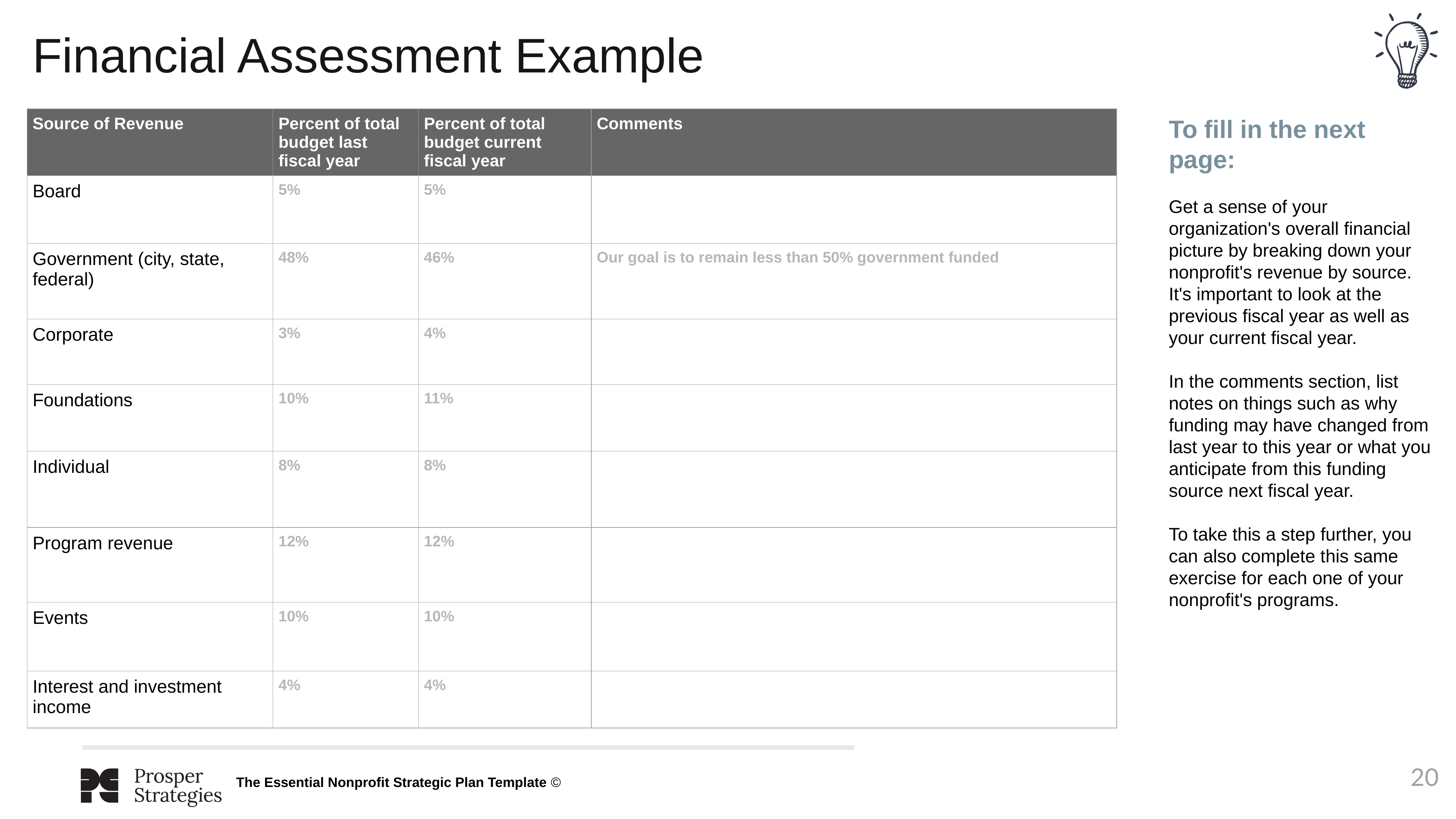

Financial Assessment Example
To fill in the next page:

Get a sense of your organization's overall financial picture by breaking down your nonprofit's revenue by source. It's important to look at the previous fiscal year as well as your current fiscal year.

In the comments section, list notes on things such as why funding may have changed from last year to this year or what you anticipate from this funding source next fiscal year.

To take this a step further, you can also complete this same exercise for each one of your nonprofit's programs.
| Source of Revenue | Percent of total budget last fiscal year | Percent of total budget current fiscal year | Comments |
| --- | --- | --- | --- |
| Board | 5% | 5% |  |
| Government (city, state, federal) | 48% | 46% | Our goal is to remain less than 50% government funded |
| Corporate | 3% | 4% |  |
| Foundations | 10% | 11% |  |
| Individual | 8% | 8% |  |
| Program revenue | 12% | 12% |  |
| Events | 10% | 10% |  |
| Interest and investment income | 4% | 4% |  |
20